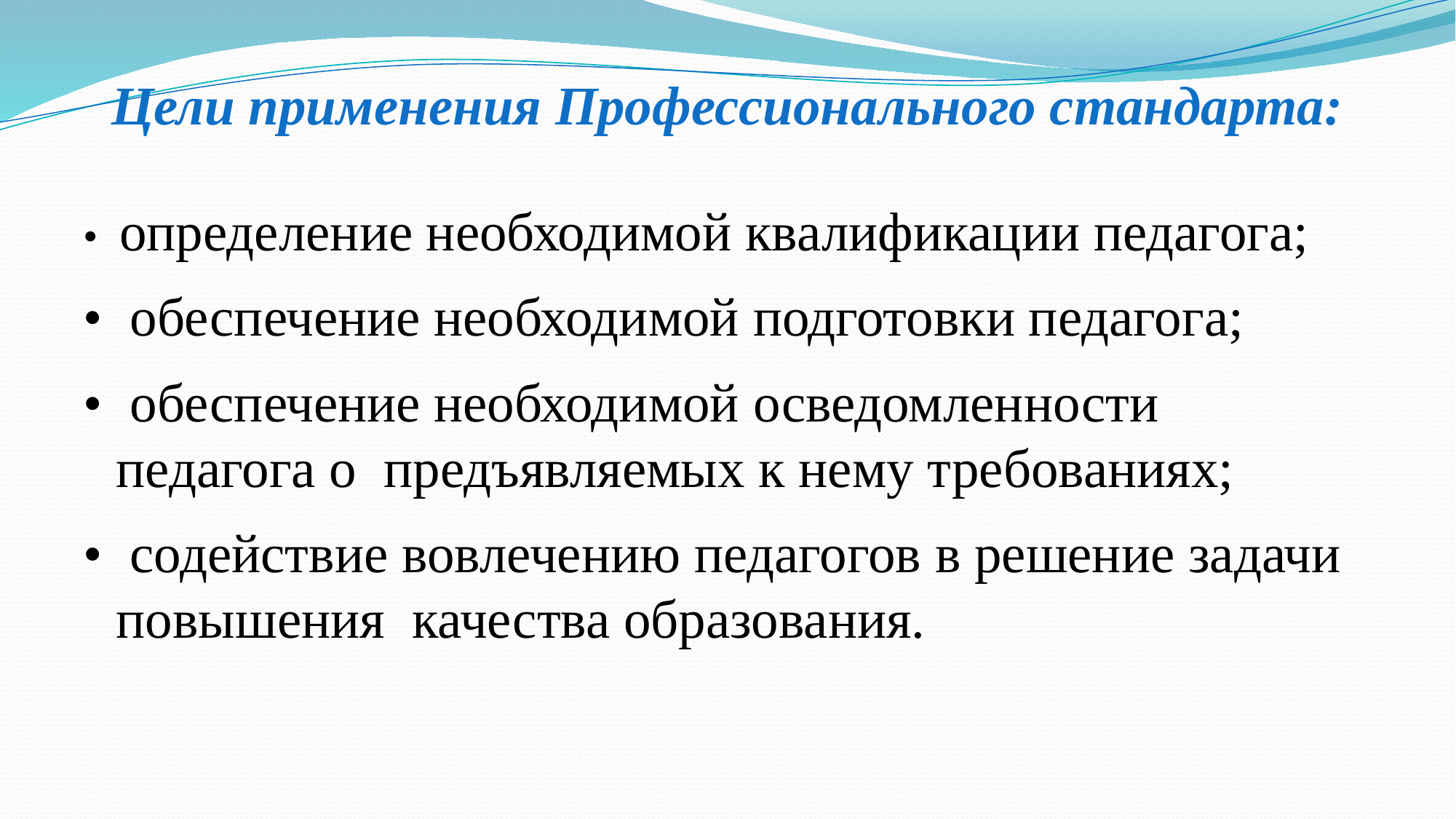

# Цели применения Профессионального стандарта:
•  определение необходимой квалификации педагога;
•  обеспечение необходимой подготовки педагога;
•  обеспечение необходимой осведомленности педагога о  предъявляемых к нему требованиях;
•  содействие вовлечению педагогов в решение задачи  повышения  качества образования.